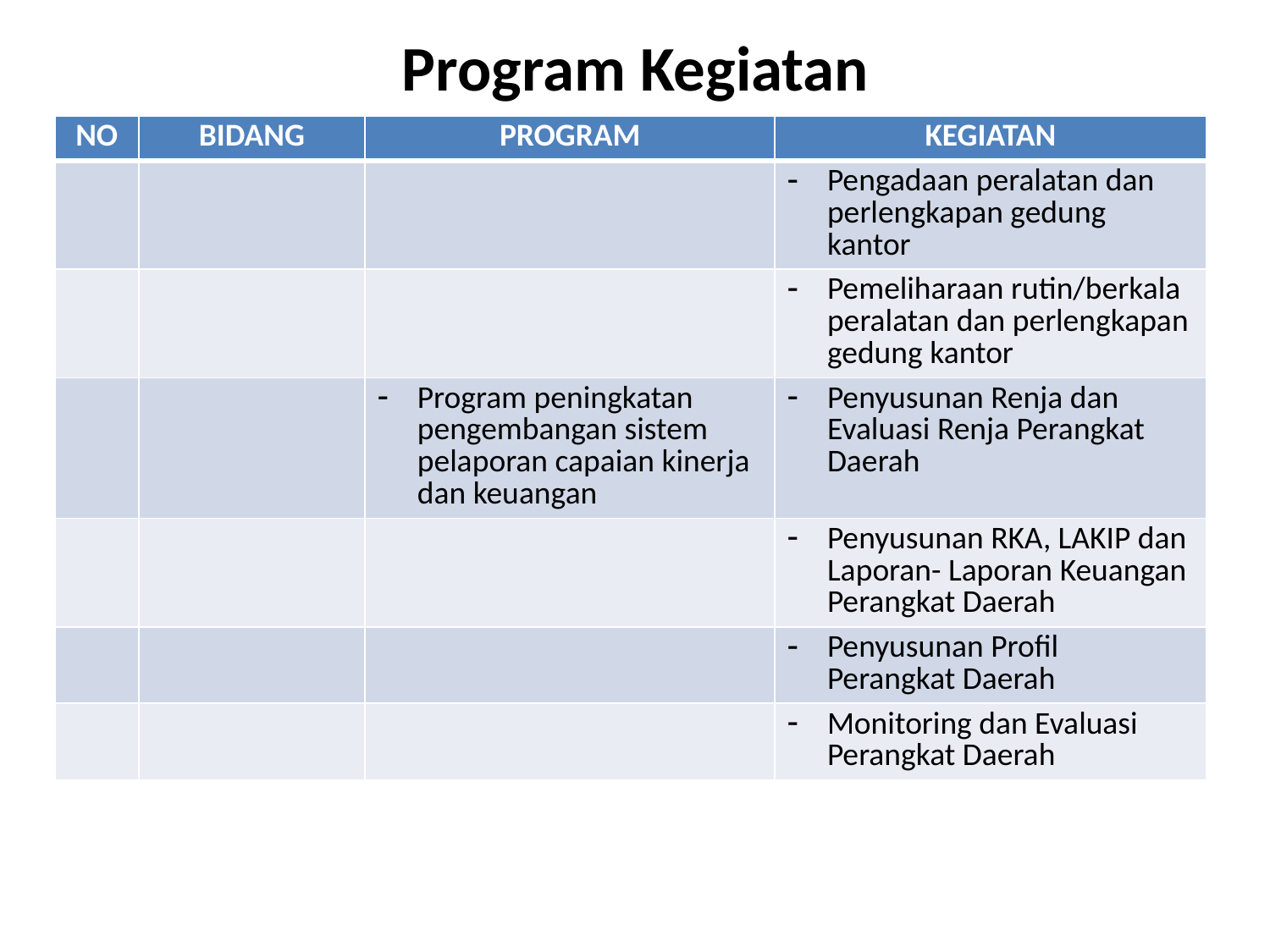

# Program Kegiatan
| NO | BIDANG | PROGRAM | KEGIATAN |
| --- | --- | --- | --- |
|  |  |  | Pengadaan peralatan dan perlengkapan gedung kantor |
|  |  |  | Pemeliharaan rutin/berkala peralatan dan perlengkapan gedung kantor |
|  |  | Program peningkatan pengembangan sistem pelaporan capaian kinerja dan keuangan | Penyusunan Renja dan Evaluasi Renja Perangkat Daerah |
|  |  |  | Penyusunan RKA, LAKIP dan Laporan- Laporan Keuangan Perangkat Daerah |
|  |  |  | Penyusunan Profil Perangkat Daerah |
|  |  |  | Monitoring dan Evaluasi Perangkat Daerah |